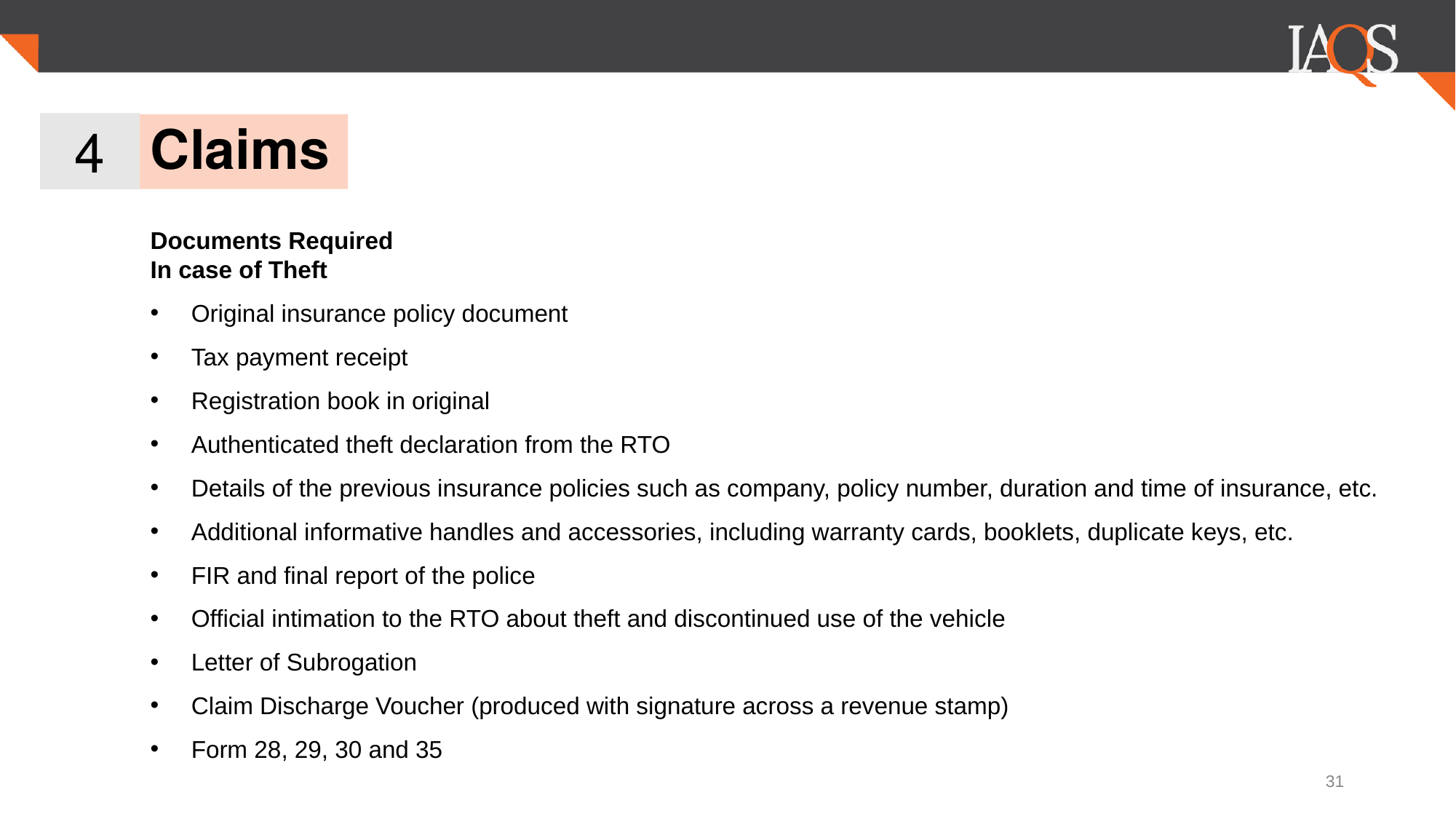

4
# Claims
Documents Required
In case of Theft
 Original insurance policy document
 Tax payment receipt
 Registration book in original
 Authenticated theft declaration from the RTO
 Details of the previous insurance policies such as company, policy number, duration and time of insurance, etc.
 Additional informative handles and accessories, including warranty cards, booklets, duplicate keys, etc.
 FIR and final report of the police
 Official intimation to the RTO about theft and discontinued use of the vehicle
 Letter of Subrogation
 Claim Discharge Voucher (produced with signature across a revenue stamp)
 Form 28, 29, 30 and 35

31